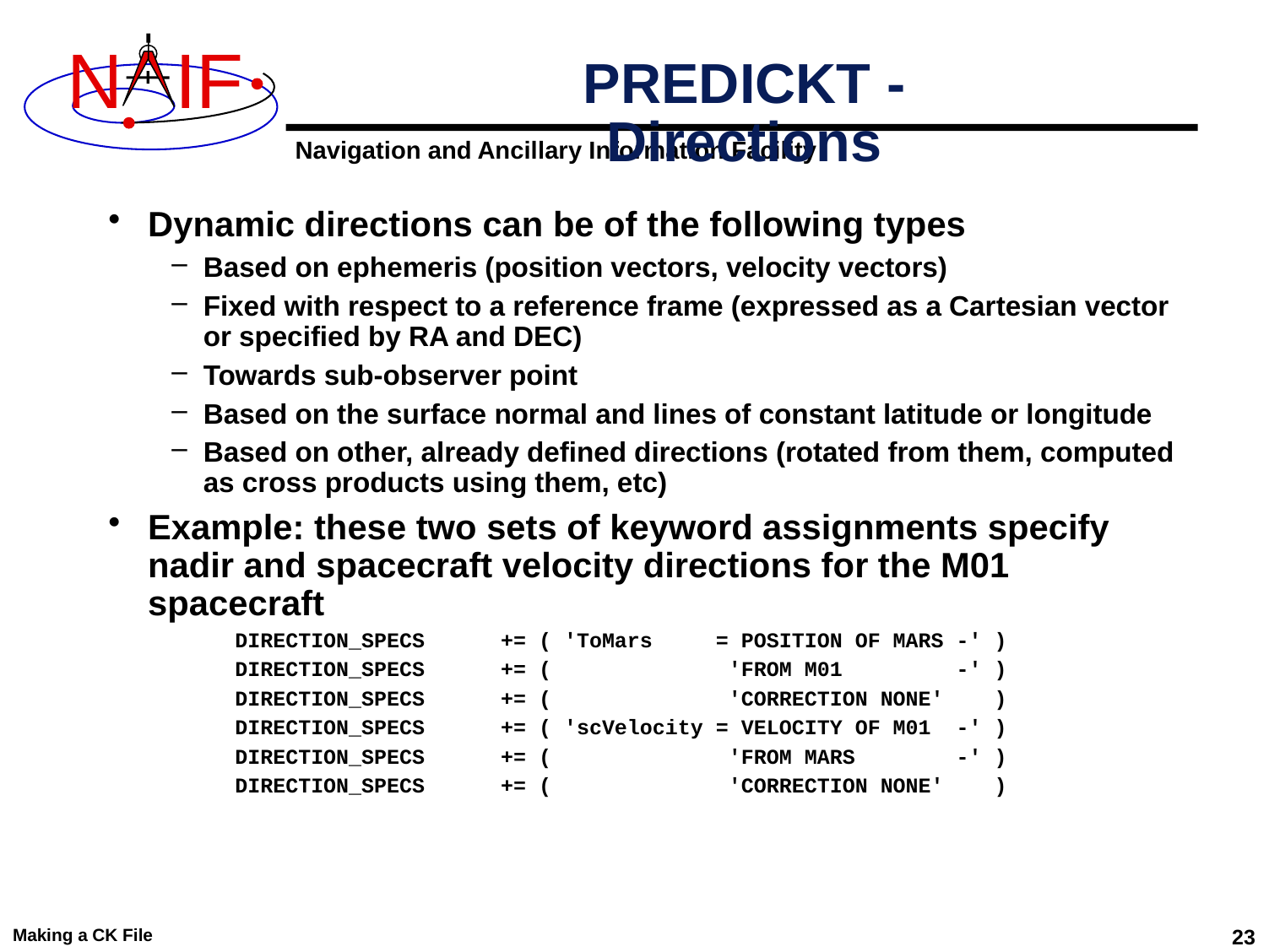

# PREDICKT - Directions
Dynamic directions can be of the following types
Based on ephemeris (position vectors, velocity vectors)
Fixed with respect to a reference frame (expressed as a Cartesian vector or specified by RA and DEC)
Towards sub-observer point
Based on the surface normal and lines of constant latitude or longitude
Based on other, already defined directions (rotated from them, computed as cross products using them, etc)
Example: these two sets of keyword assignments specify nadir and spacecraft velocity directions for the M01 spacecraft
DIRECTION_SPECS      += ( 'ToMars     = POSITION OF MARS -' )
DIRECTION_SPECS      += (              'FROM M01         -' )
DIRECTION_SPECS      += (              'CORRECTION NONE'    )
DIRECTION_SPECS      += ( 'scVelocity = VELOCITY OF M01  -' )
DIRECTION_SPECS      += (              'FROM MARS        -' )
DIRECTION_SPECS      += (              'CORRECTION NONE'    )
Making a CK File
23